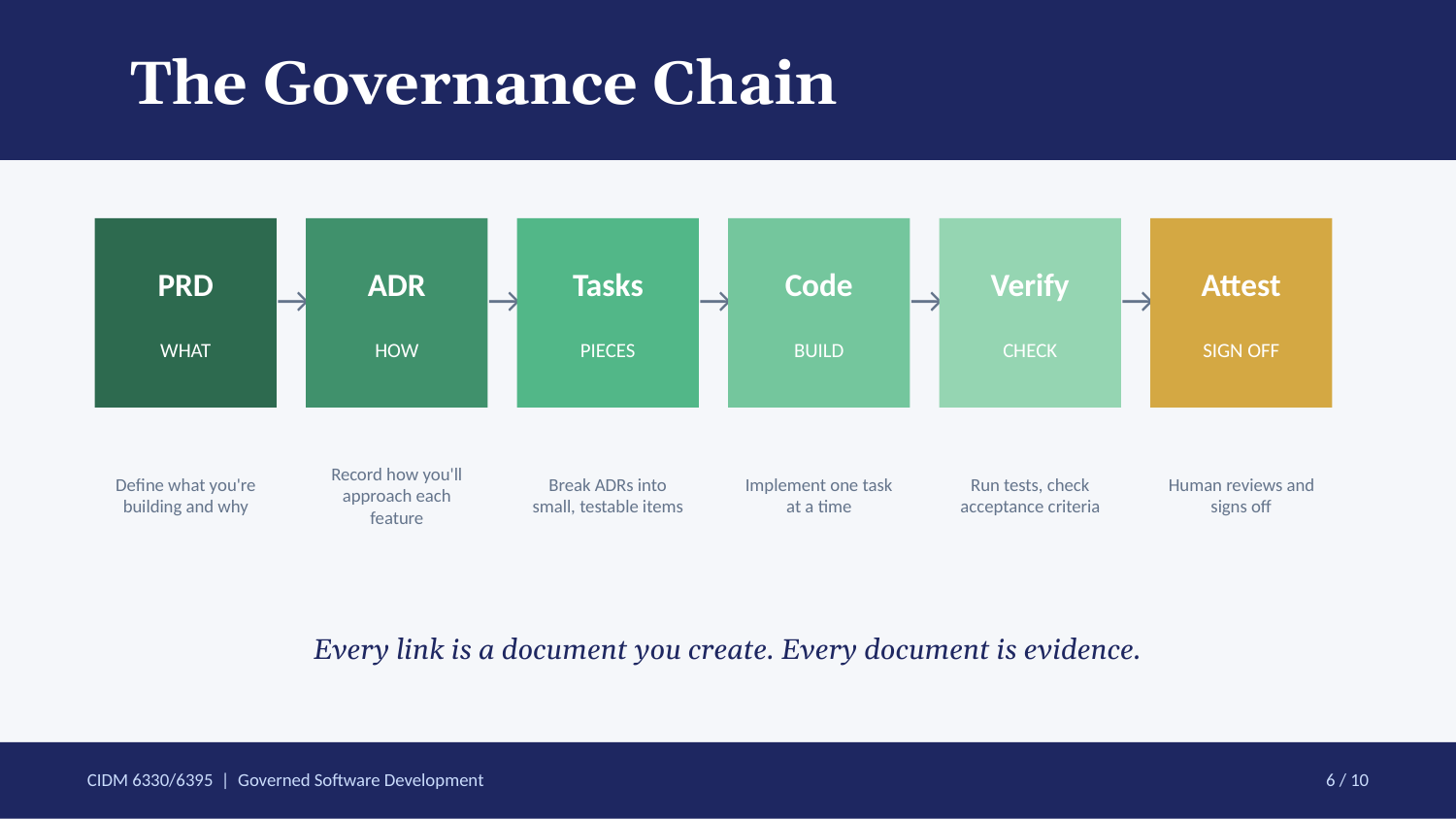

The Governance Chain

PRD
ADR
Tasks
Code
Verify
Attest
→
→
→
→
→
WHAT
HOW
PIECES
BUILD
CHECK
SIGN OFF
Define what you're building and why
Record how you'll approach each feature
Break ADRs into small, testable items
Implement one task at a time
Run tests, check acceptance criteria
Human reviews and signs off
Every link is a document you create. Every document is evidence.

CIDM 6330/6395  |  Governed Software Development
6 / 10